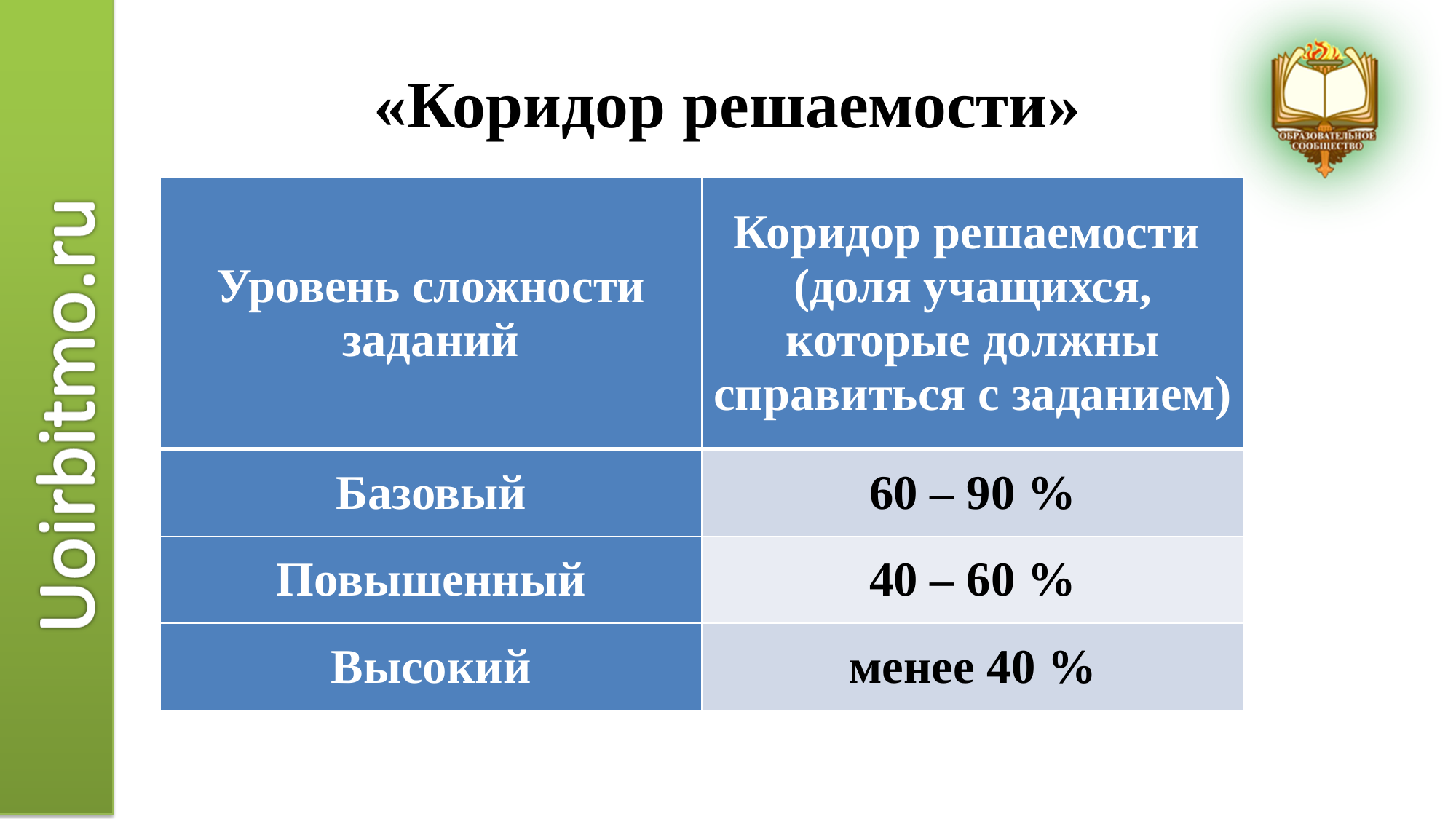

# «Коридор решаемости»
| Уровень сложности заданий | Коридор решаемости (доля учащихся, которые должны справиться с заданием) |
| --- | --- |
| Базовый | 60 – 90 % |
| Повышенный | 40 – 60 % |
| Высокий | менее 40 % |